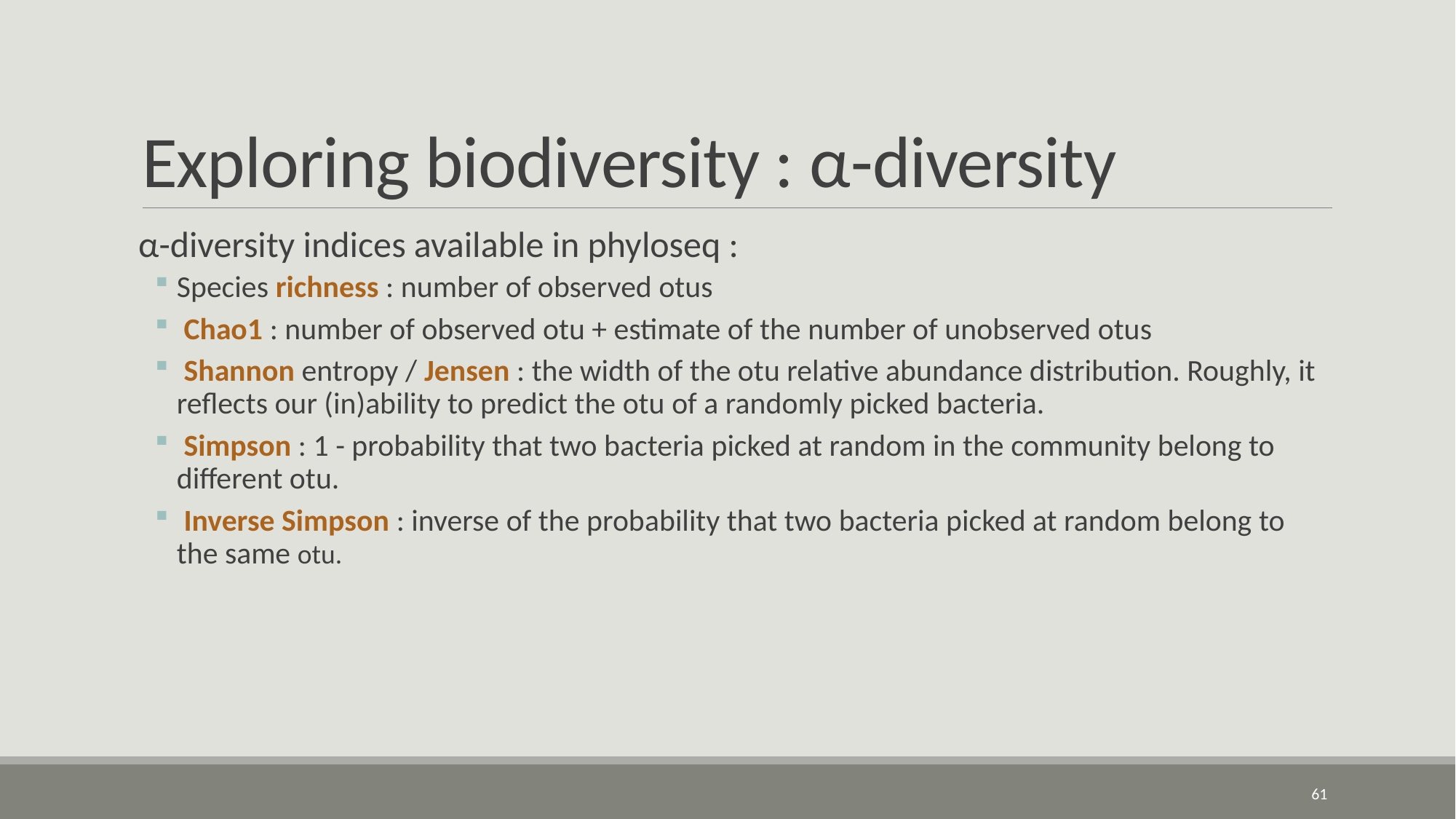

# Exploring biodiversity : α-diversity
 α-diversity indices available in phyloseq :
Species richness : number of observed otus
 Chao1 : number of observed otu + estimate of the number of unobserved otus
 Shannon entropy / Jensen : the width of the otu relative abundance distribution. Roughly, it reflects our (in)ability to predict the otu of a randomly picked bacteria.
 Simpson : 1 - probability that two bacteria picked at random in the community belong to different otu.
 Inverse Simpson : inverse of the probability that two bacteria picked at random belong to the same otu.
61